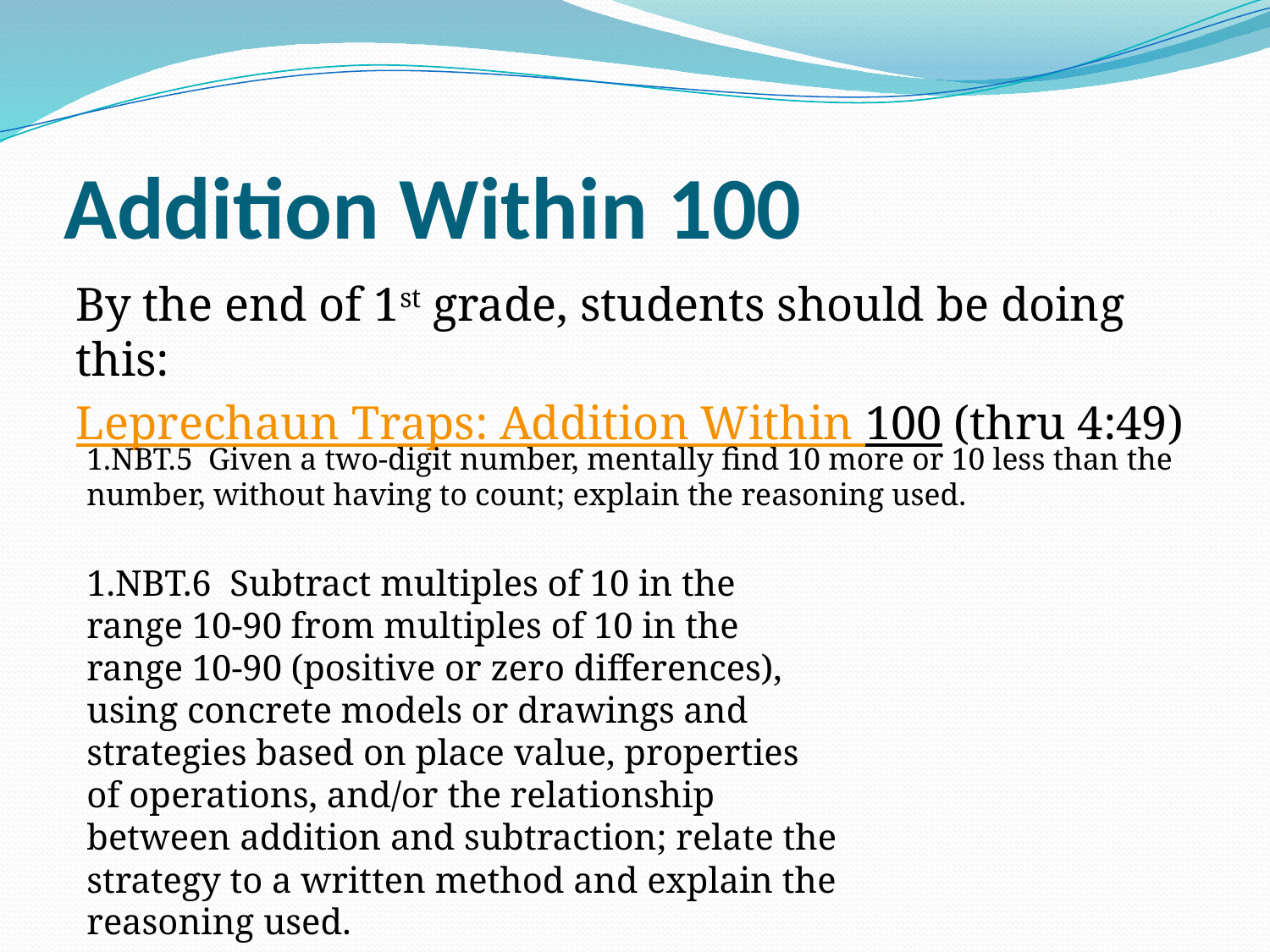

# Addition Within 100
By the end of 1st grade, students should be doing this:
Leprechaun Traps: Addition Within 100 (thru 4:49)

1.NBT.5  Given a two-digit number, mentally find 10 more or 10 less than the number, without having to count; explain the reasoning used.

1.NBT.6  Subtract multiples of 10 in the range 10-90 from multiples of 10 in the range 10-90 (positive or zero differences), using concrete models or drawings and strategies based on place value, properties of operations, and/or the relationship between addition and subtraction; relate the strategy to a written method and explain the reasoning used.